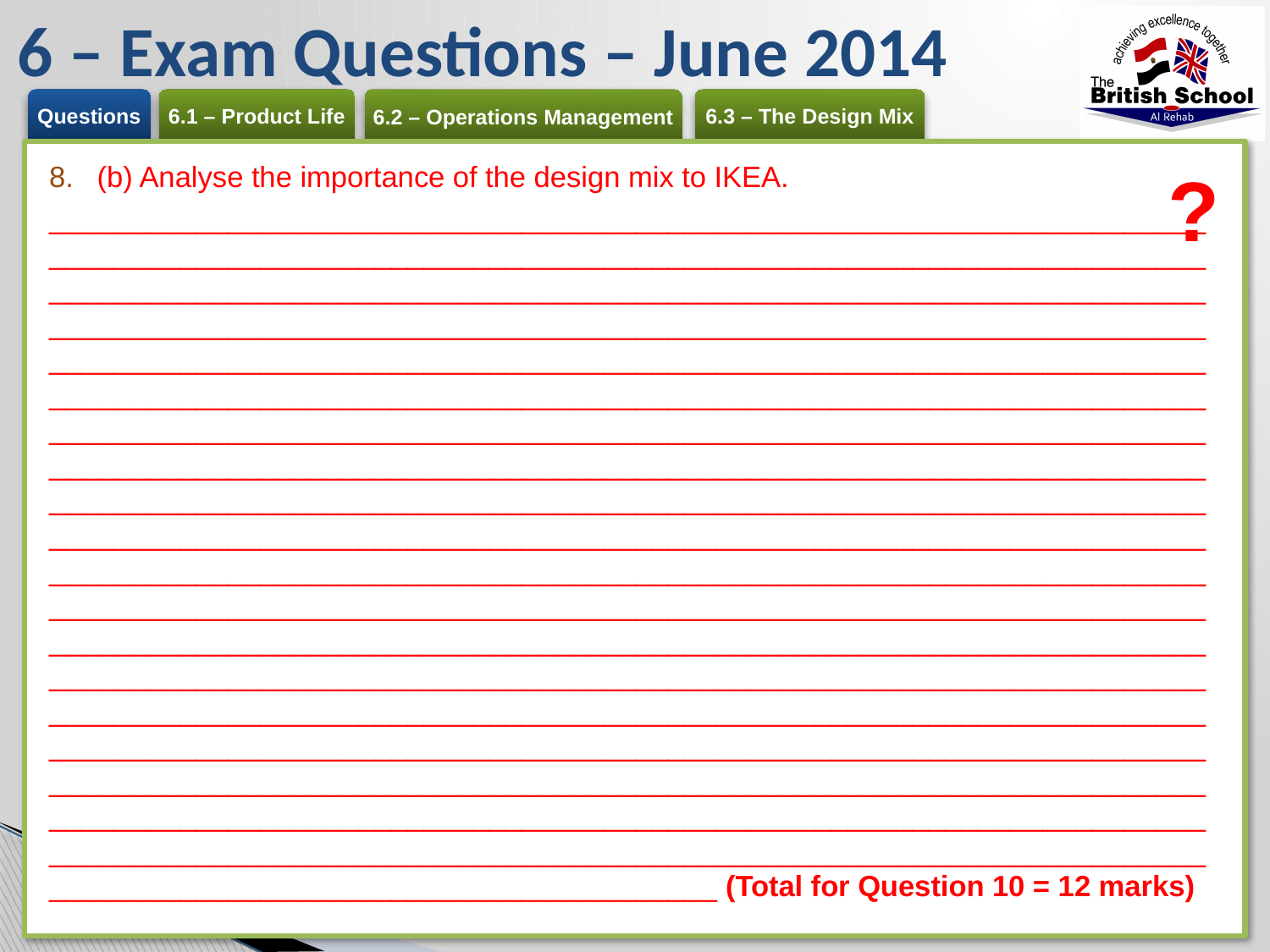

# 6 – Exam Questions – June 2014
?
(b) Analyse the importance of the design mix to IKEA.
______________________________________________________________________________________________________________________________________________________________________________________________________________________________________________________________________________________________________________________________________________________________________________________________________________________________________________________________________________________________________________________________________________________________________________________________________________________________________________________________________________________________________________________________________________________________________________________________________________________________________________________________________________________________________________________________________________________________________________________________________________________________________________________________________________________________________________________________________________________________________________________________________________________________________________________________________________________________________________________________________________________________________________________________________________________________________________ (Total for Question 10 = 12 marks)